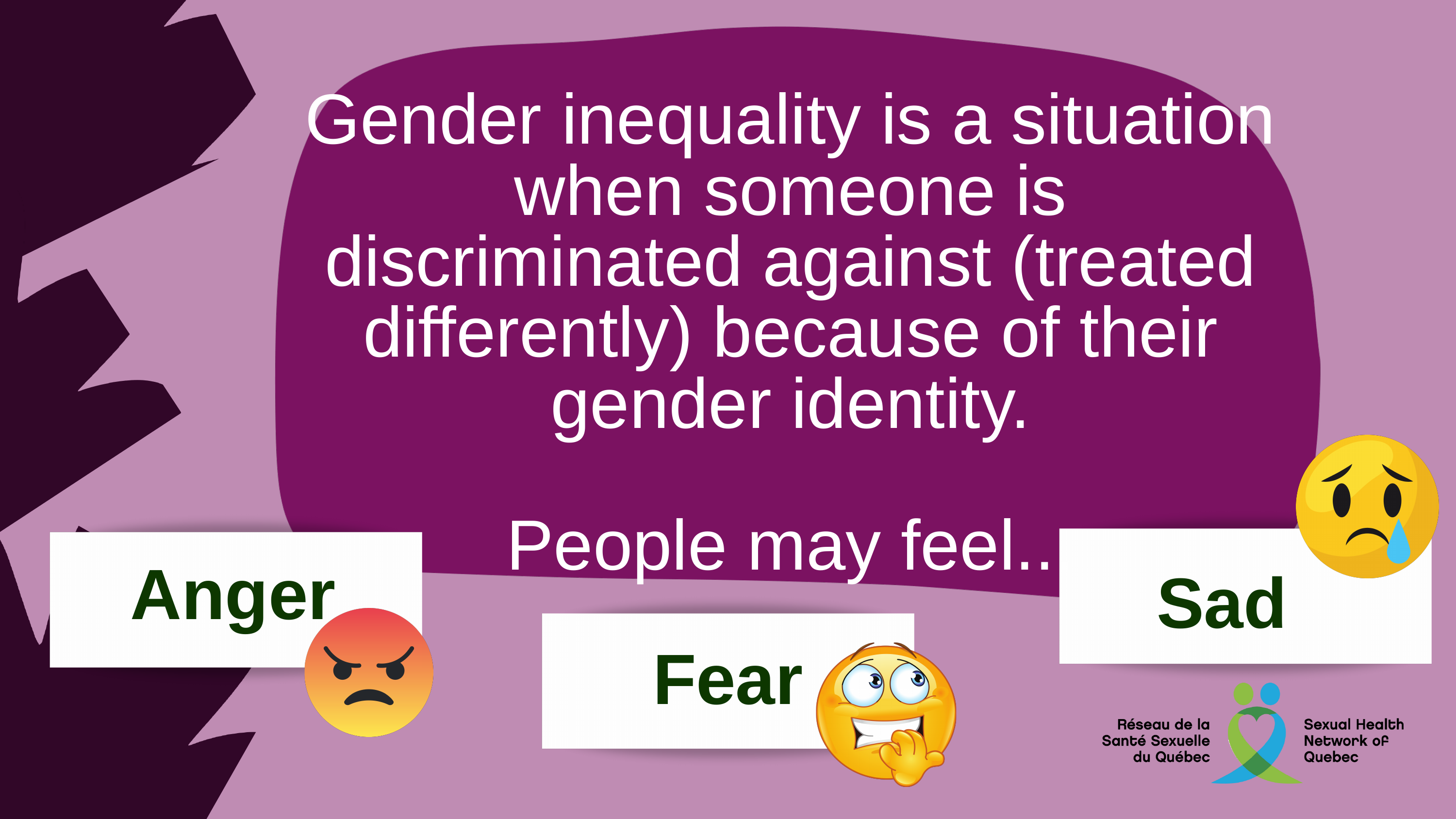

Gender inequality is a situation when someone is discriminated against (treated differently) because of their gender identity.

People may feel...

Anger
Sad

Fear